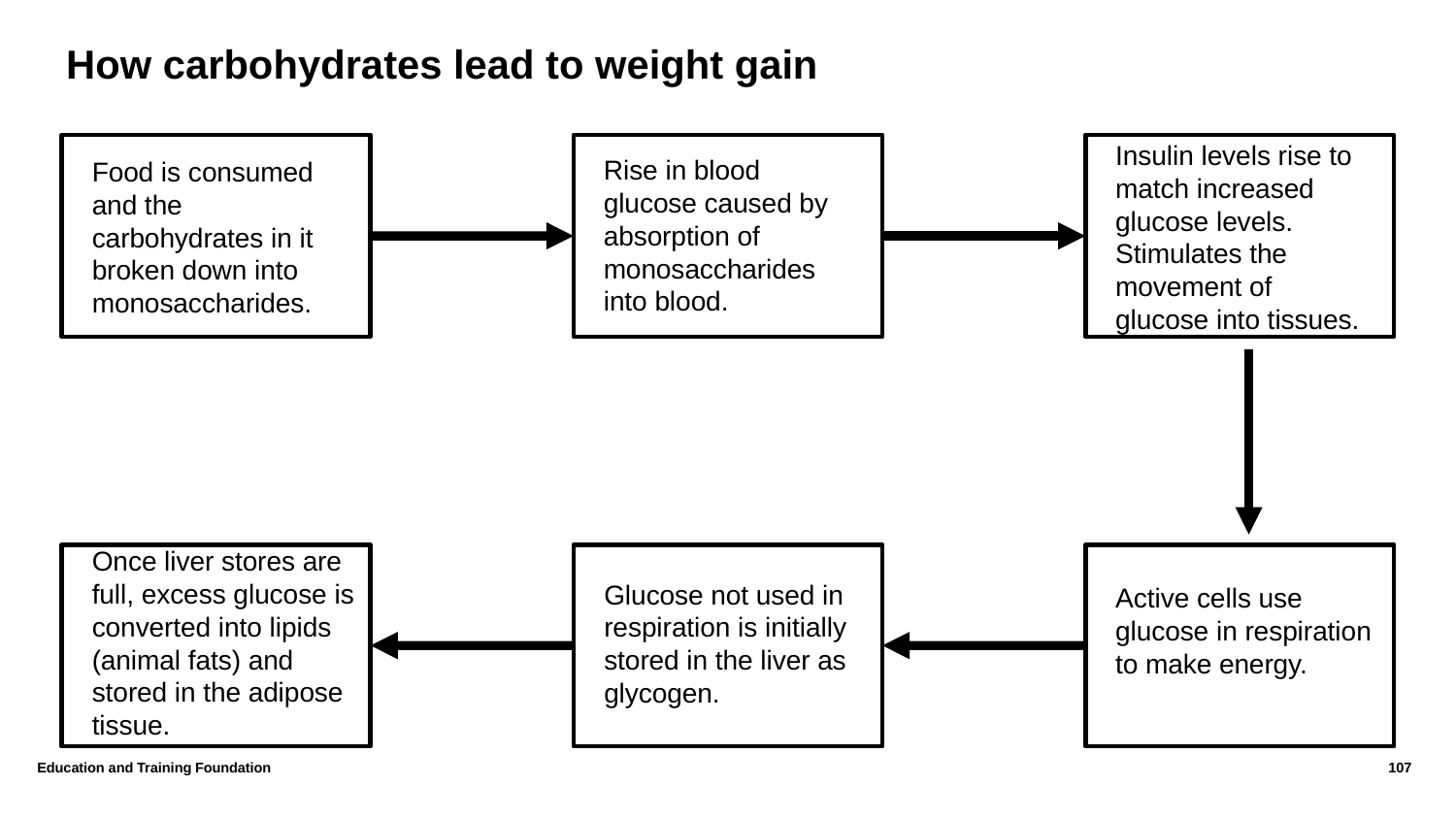

How carbohydrates lead to weight gain
Insulin levels rise to match increased glucose levels. Stimulates the movement of glucose into tissues.

Rise in blood glucose caused by absorption of monosaccharides into blood.
Food is consumed and the carbohydrates in it broken down into monosaccharides.
Once liver stores are full, excess glucose is converted into lipids (animal fats) and stored in the adipose tissue.
Glucose not used in respiration is initially stored in the liver as glycogen.
Active cells use glucose in respiration to make energy.
Education and Training Foundation
107